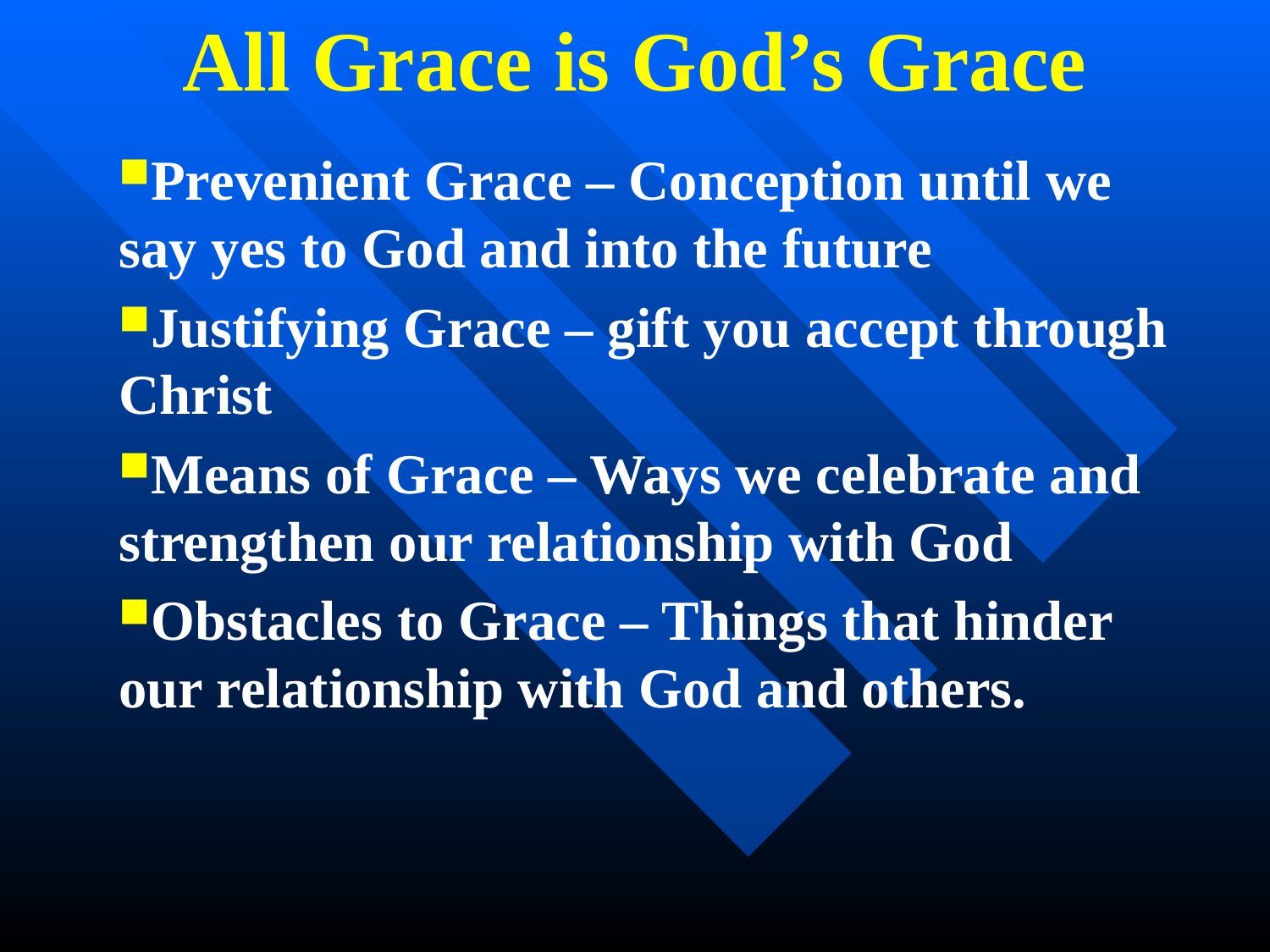

All Grace is God’s Grace
Prevenient Grace – Conception until we say yes to God and into the future
Justifying Grace – gift you accept through Christ
Means of Grace – Ways we celebrate and strengthen our relationship with God
Obstacles to Grace – Things that hinder our relationship with God and others.